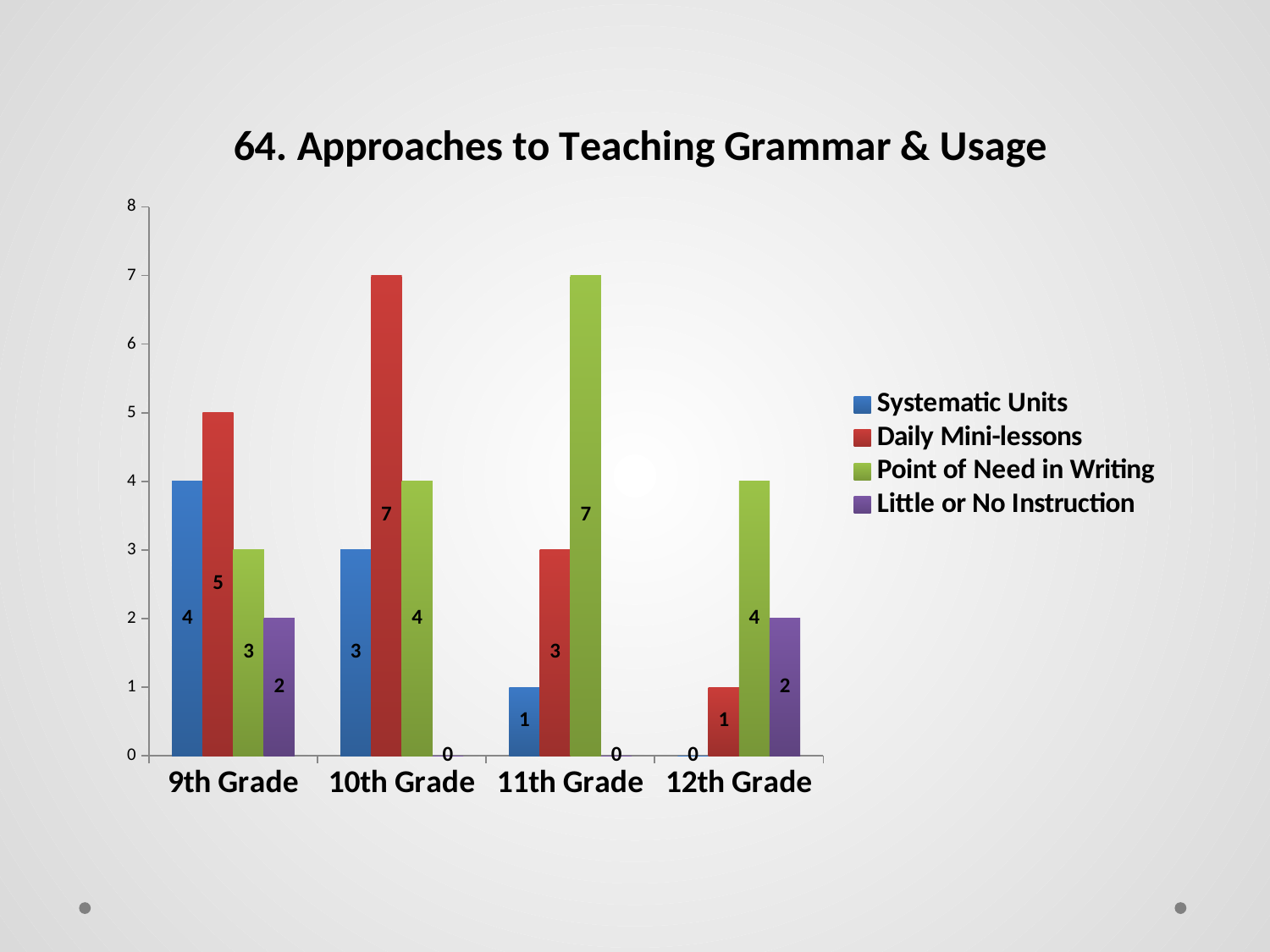

### Chart: 64. Approaches to Teaching Grammar & Usage

| Category | Systematic Units | Daily Mini-lessons | Point of Need in Writing | Little or No Instruction |
|---|---|---|---|---|
| 9th Grade | 4.0 | 5.0 | 3.0 | 2.0 |
| 10th Grade | 3.0 | 7.0 | 4.0 | 0.0 |
| 11th Grade | 1.0 | 3.0 | 7.0 | 0.0 |
| 12th Grade | 0.0 | 1.0 | 4.0 | 2.0 |